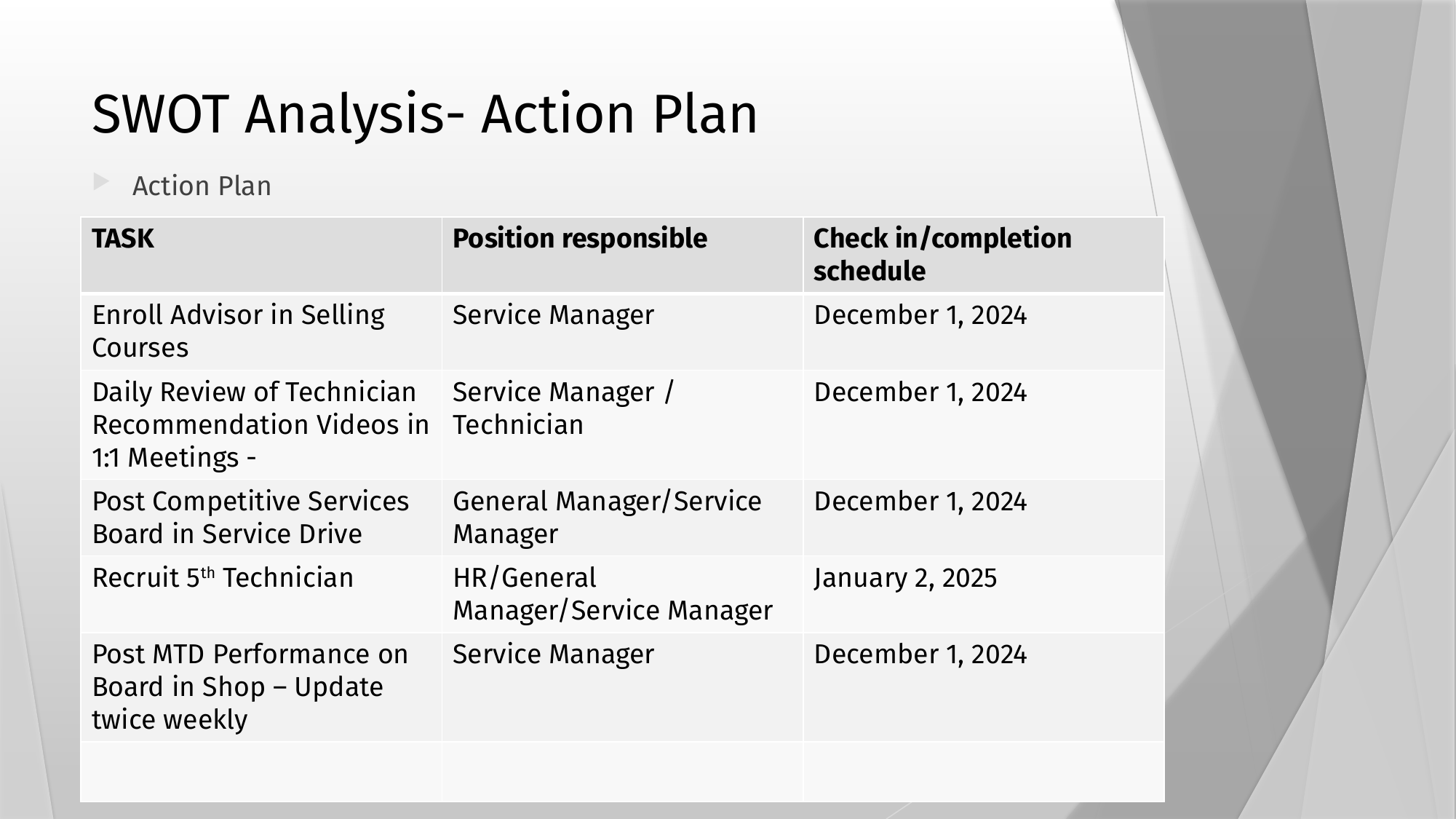

# SWOT Analysis- Action Plan
Action Plan

| TASK | Position responsible | Check in/completion schedule |
| --- | --- | --- |
| Enroll Advisor in Selling Courses | Service Manager | December 1, 2024 |
| Daily Review of Technician Recommendation Videos in 1:1 Meetings - | Service Manager / Technician | December 1, 2024 |
| Post Competitive Services Board in Service Drive | General Manager/Service Manager | December 1, 2024 |
| Recruit 5th Technician | HR/General Manager/Service Manager | January 2, 2025 |
| Post MTD Performance on Board in Shop – Update twice weekly | Service Manager | December 1, 2024 |
|  |  |  |